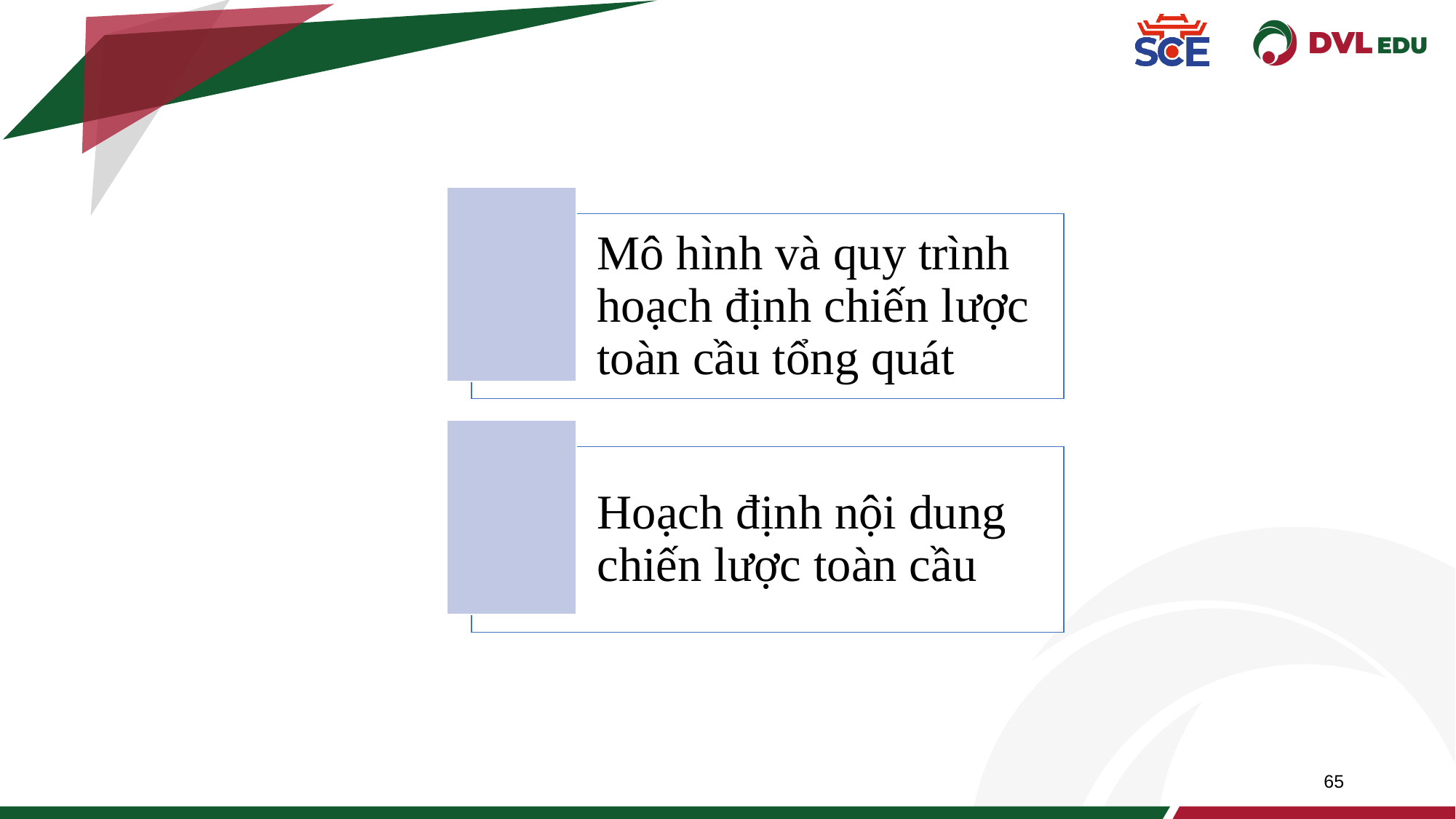

Mô hình và quy trình hoạch định chiến lược toàn cầu tổng quát
Hoạch định nội dung chiến lược toàn cầu
65